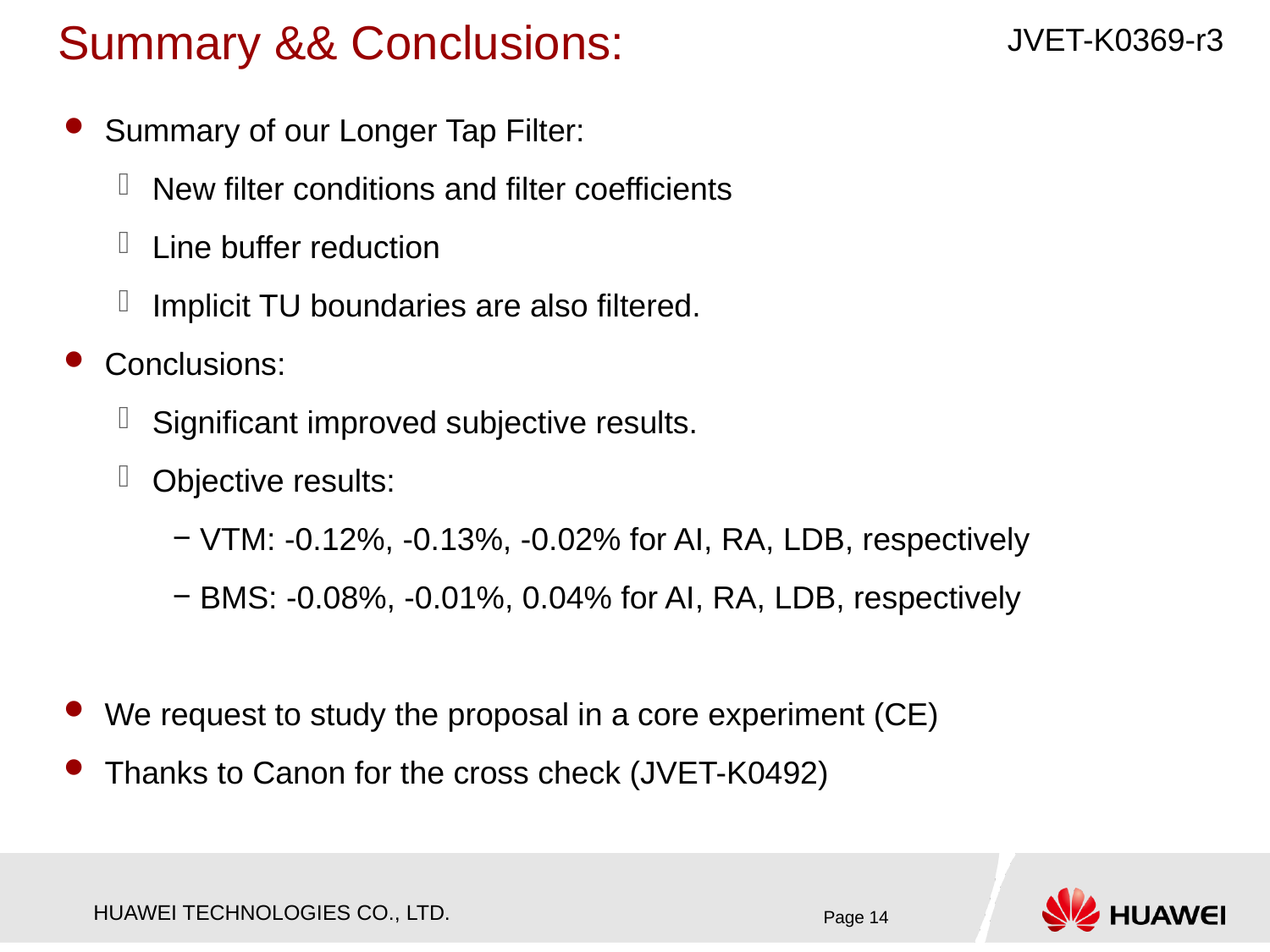

# Summary && Conclusions:
Summary of our Longer Tap Filter:
New filter conditions and filter coefficients
Line buffer reduction
Implicit TU boundaries are also filtered.
Conclusions:
Significant improved subjective results.
Objective results:
VTM: -0.12%, -0.13%, -0.02% for AI, RA, LDB, respectively
BMS: -0.08%, -0.01%, 0.04% for AI, RA, LDB, respectively

We request to study the proposal in a core experiment (CE)
Thanks to Canon for the cross check (JVET-K0492)

Page 14